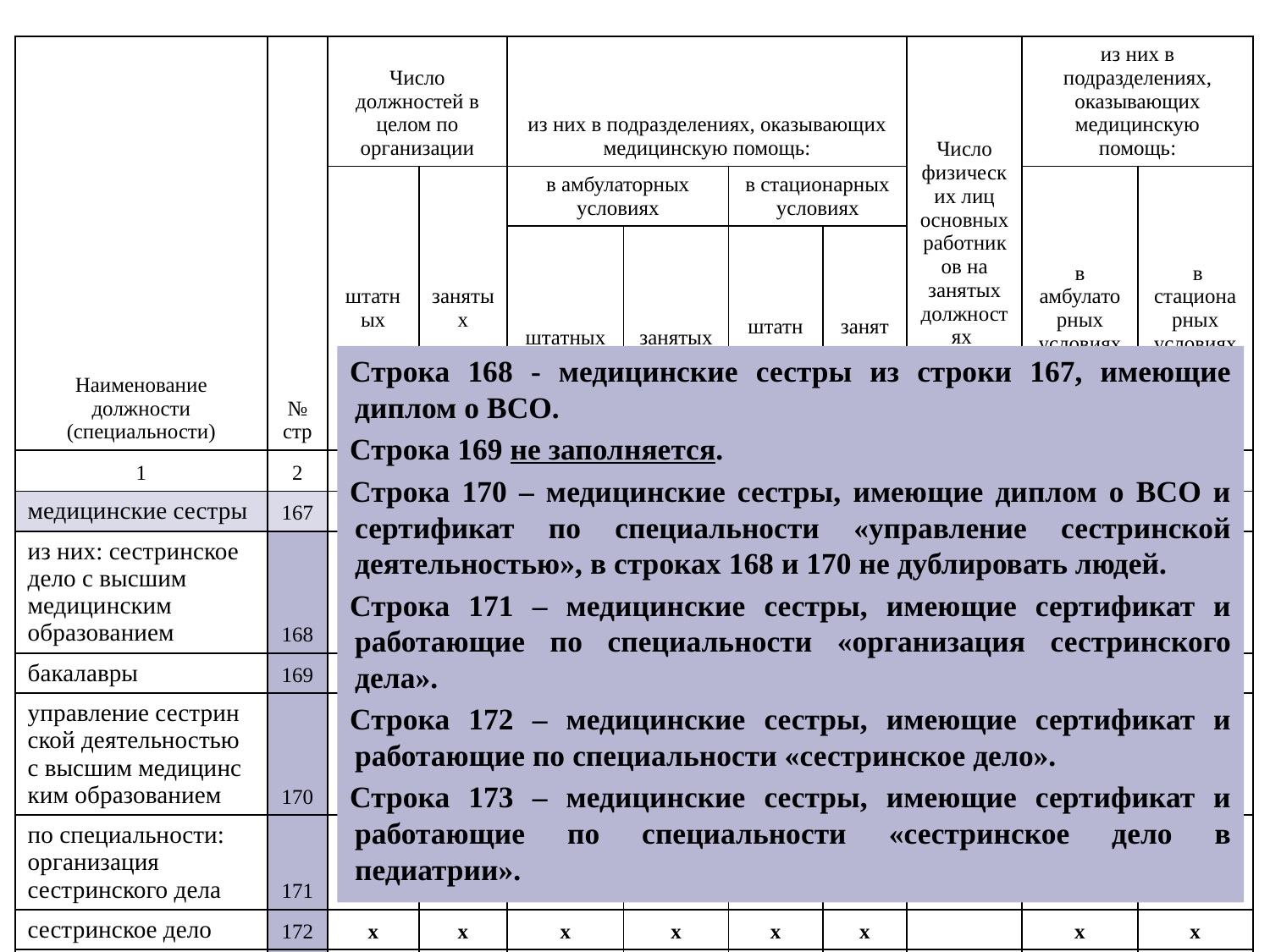

| Наименование должности (специальности) | № стр | Число должностей в целом по организации |  | из них в подразделениях, оказывающих медицинскую помощь: |  |  |  | Число физических лиц основных работников на занятых должностях | из них в подразделениях, оказывающих медицинскую помощь: |  |
| --- | --- | --- | --- | --- | --- | --- | --- | --- | --- | --- |
|  |  | штатных | занятых | в амбулаторных условиях |  | в стационарных условиях |  |  | в амбулаторных условиях | в стационарных условиях |
|  |  |  |  | штатных | занятых | штатных | занятых |  |  |  |
| 1 | 2 | 3 | 4 | 5 | 6 | 7 | 8 | 9 | 10 | 11 |
| медицинские сестры | 167 |  |  |  |  |  |  |  |  |  |
| из них: сестринское дело с высшим медицинским образованием | 168 |  |  |  |  |  |  |  |  |  |
| бакалавры | 169 | х | х | х | х | х | х |  | х | х |
| управление сестрин ской деятельностью с высшим медицинс ким образованием | 170 | х | х | х | х | х | х |  | х | х |
| по специальности: организация сестринского дела | 171 | х | х | х | х | х | х |  | х | х |
| сестринское дело | 172 | х | х | х | х | х | х |  | х | х |
| сестринское дело в педиатрии | 173 | х | х | х | х | х | х |  | х | х |
Строка 168 - медицинские сестры из строки 167, имеющие диплом о ВСО.
Строка 169 не заполняется.
Строка 170 – медицинские сестры, имеющие диплом о ВСО и сертификат по специальности «управление сестринской деятельностью», в строках 168 и 170 не дублировать людей.
Строка 171 – медицинские сестры, имеющие сертификат и работающие по специальности «организация сестринского дела».
Строка 172 – медицинские сестры, имеющие сертификат и работающие по специальности «сестринское дело».
Строка 173 – медицинские сестры, имеющие сертификат и работающие по специальности «сестринское дело в педиатрии».